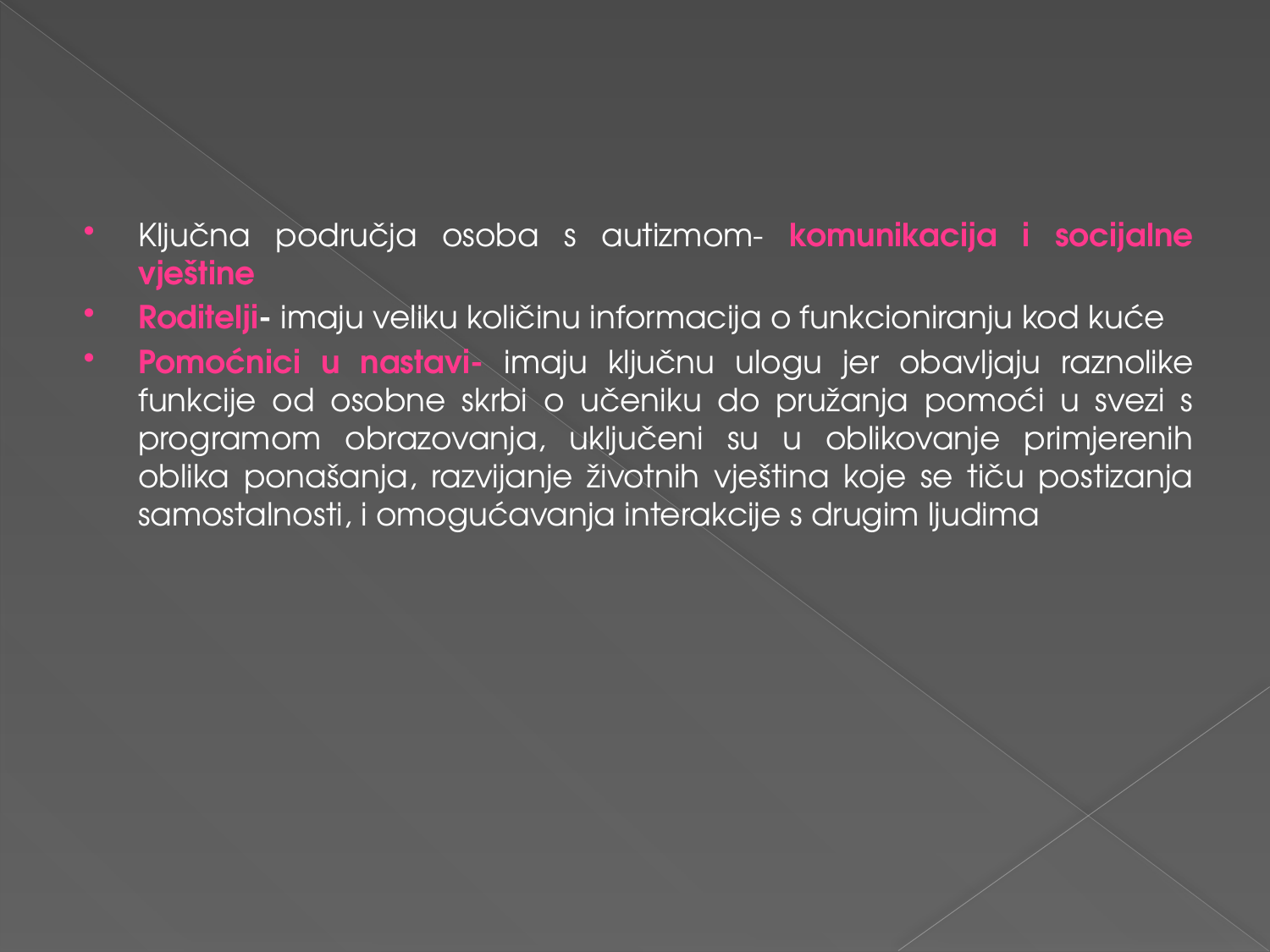

#
Ključna područja osoba s autizmom- komunikacija i socijalne vještine
Roditelji- imaju veliku količinu informacija o funkcioniranju kod kuće
Pomoćnici u nastavi- imaju ključnu ulogu jer obavljaju raznolike funkcije od osobne skrbi o učeniku do pružanja pomoći u svezi s programom obrazovanja, uključeni su u oblikovanje primjerenih oblika ponašanja, razvijanje životnih vještina koje se tiču postizanja samostalnosti, i omogućavanja interakcije s drugim ljudima